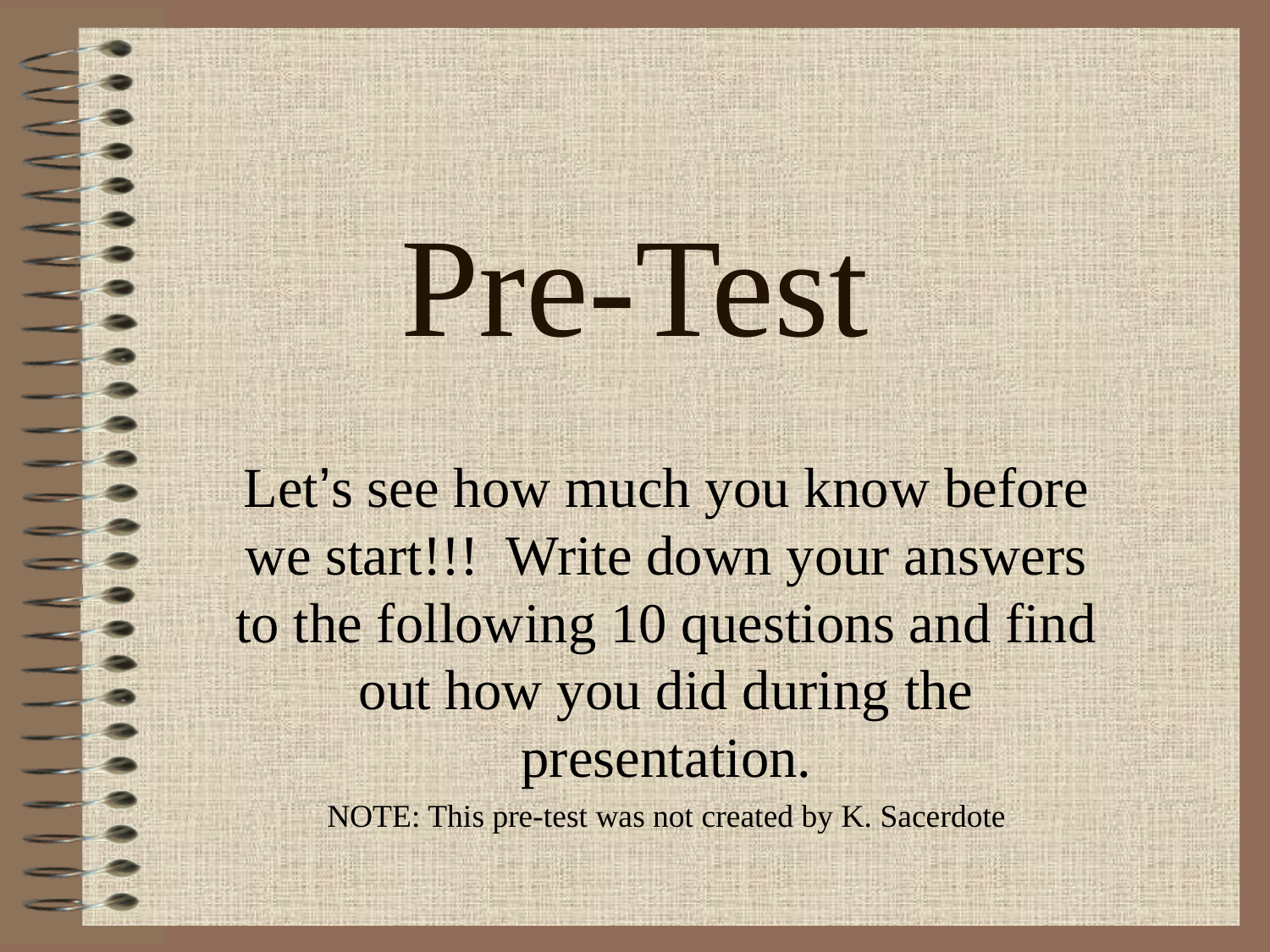

# Pre-Test
Let’s see how much you know before we start!!!  Write down your answers to the following 10 questions and find out how you did during the presentation.
NOTE: This pre-test was not created by K. Sacerdote